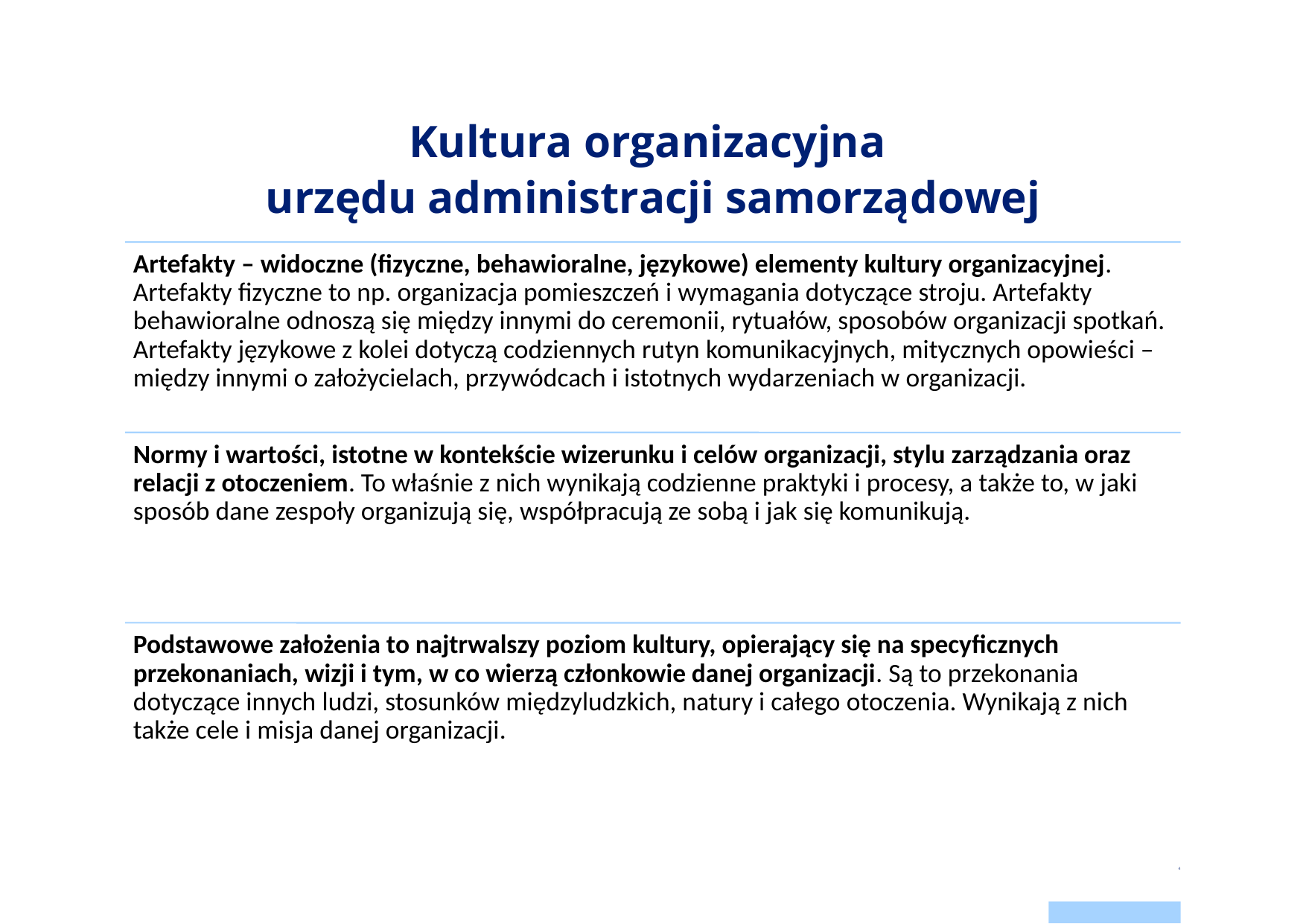

# Kultura organizacyjna urzędu administracji samorządowej
Artefakty – widoczne (fizyczne, behawioralne, językowe) elementy kultury organizacyjnej. Artefakty fizyczne to np. organizacja pomieszczeń i wymagania dotyczące stroju. Artefakty behawioralne odnoszą się między innymi do ceremonii, rytuałów, sposobów organizacji spotkań. Artefakty językowe z kolei dotyczą codziennych rutyn komunikacyjnych, mitycznych opowieści – między innymi o założycielach, przywódcach i istotnych wydarzeniach w organizacji.
Normy i wartości, istotne w kontekście wizerunku i celów organizacji, stylu zarządzania oraz relacji z otoczeniem. To właśnie z nich wynikają codzienne praktyki i procesy, a także to, w jaki sposób dane zespoły organizują się, współpracują ze sobą i jak się komunikują.
Podstawowe założenia to najtrwalszy poziom kultury, opierający się na specyficznych przekonaniach, wizji i tym, w co wierzą członkowie danej organizacji. Są to przekonania dotyczące innych ludzi, stosunków międzyludzkich, natury i całego otoczenia. Wynikają z nich także cele i misja danej organizacji.
4